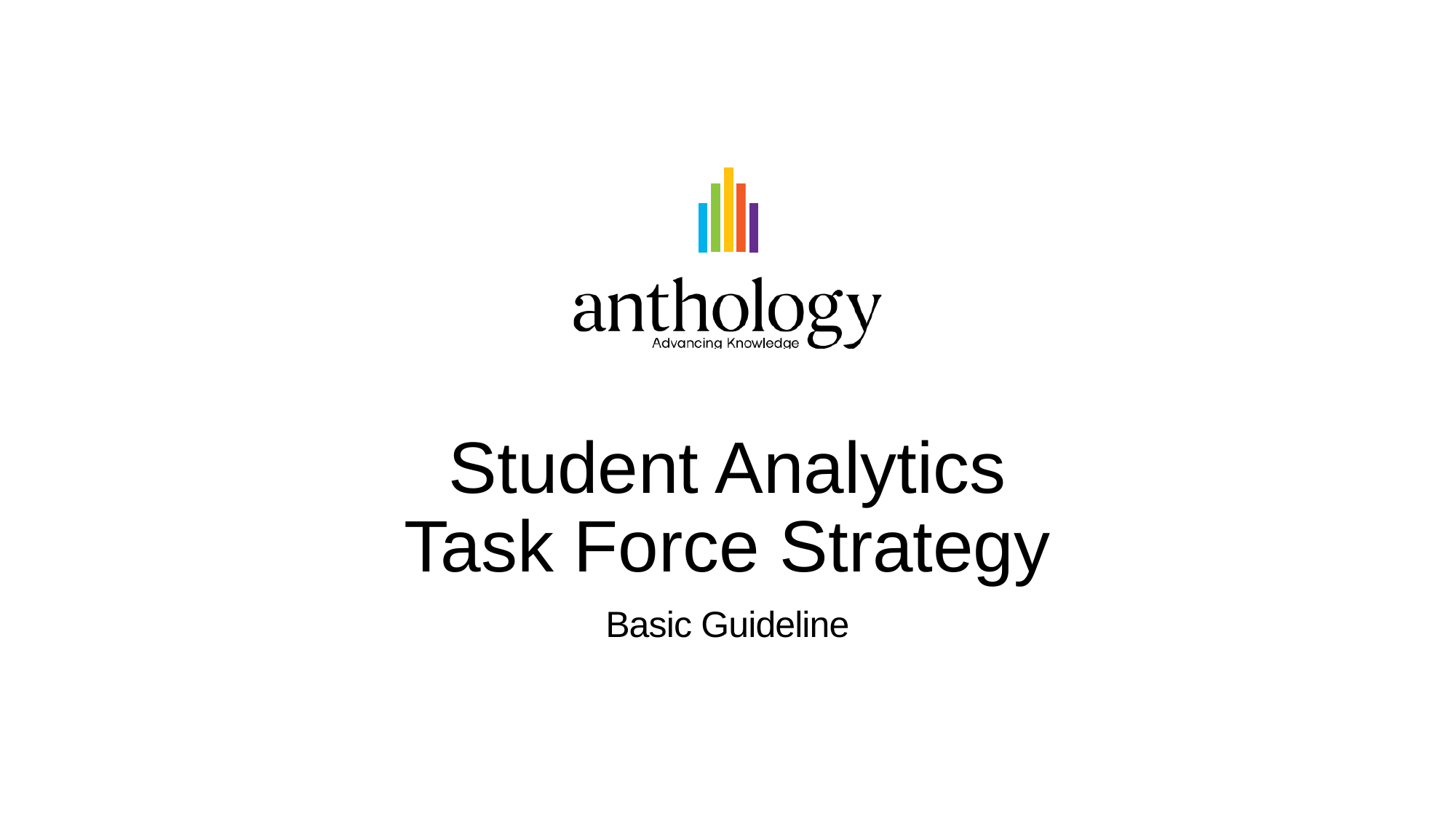

# Student Analytics Task Force Strategy
Basic Guideline